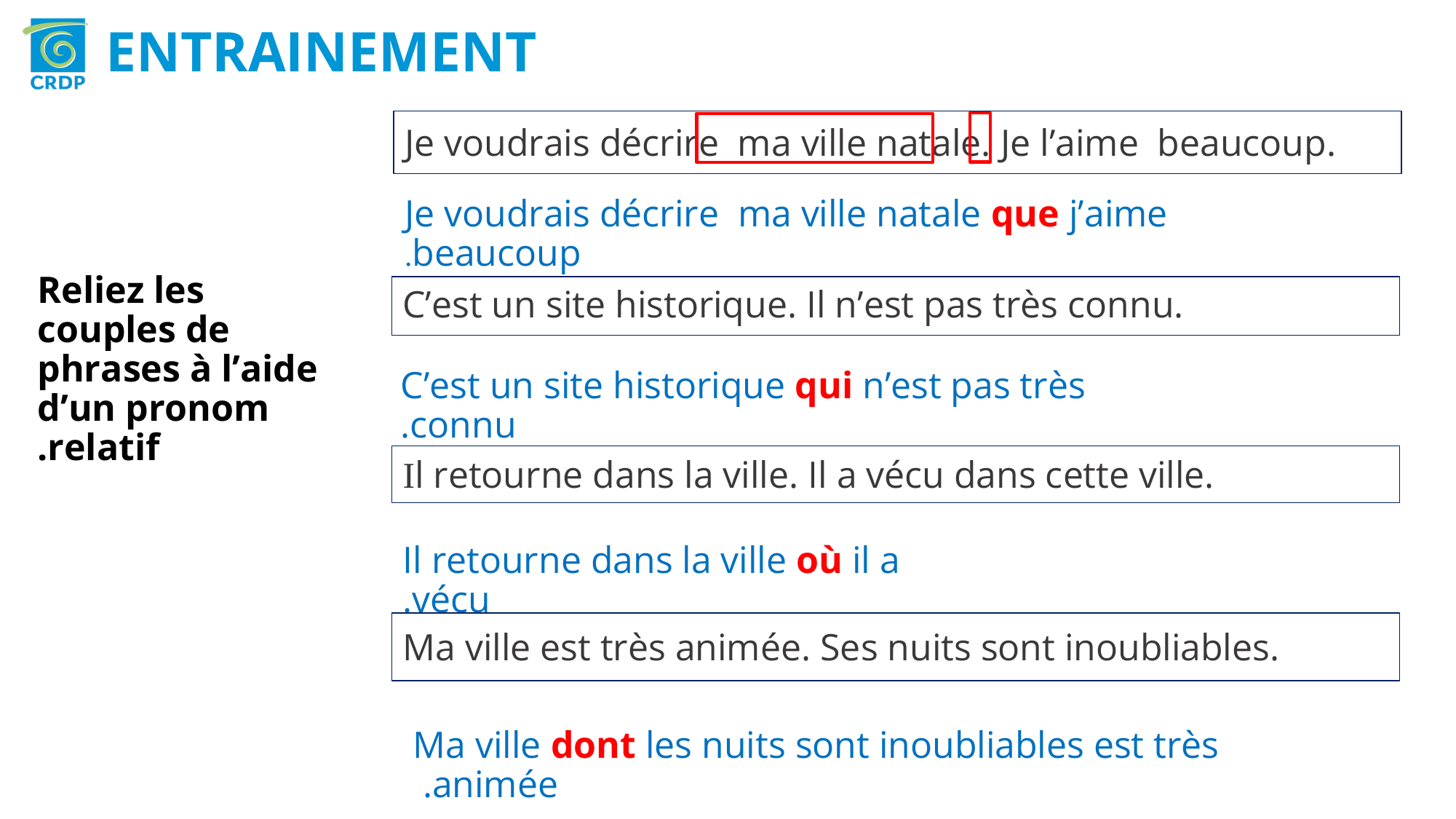

ENTRAINEMENT

Je voudrais décrire  ma ville natale. Je l’aime  beaucoup.

Je voudrais décrire  ma ville natale que j’aime  beaucoup.
Reliez les couples de phrases à l’aide d’un pronom relatif.
C’est un site historique. Il n’est pas très connu.
C’est un site historique qui n’est pas très connu.

Il retourne dans la ville. Il a vécu dans cette ville.

Il retourne dans la ville où il a vécu.

Ma ville est très animée. Ses nuits sont inoubliables.

Ma ville dont les nuits sont inoubliables est très animée.